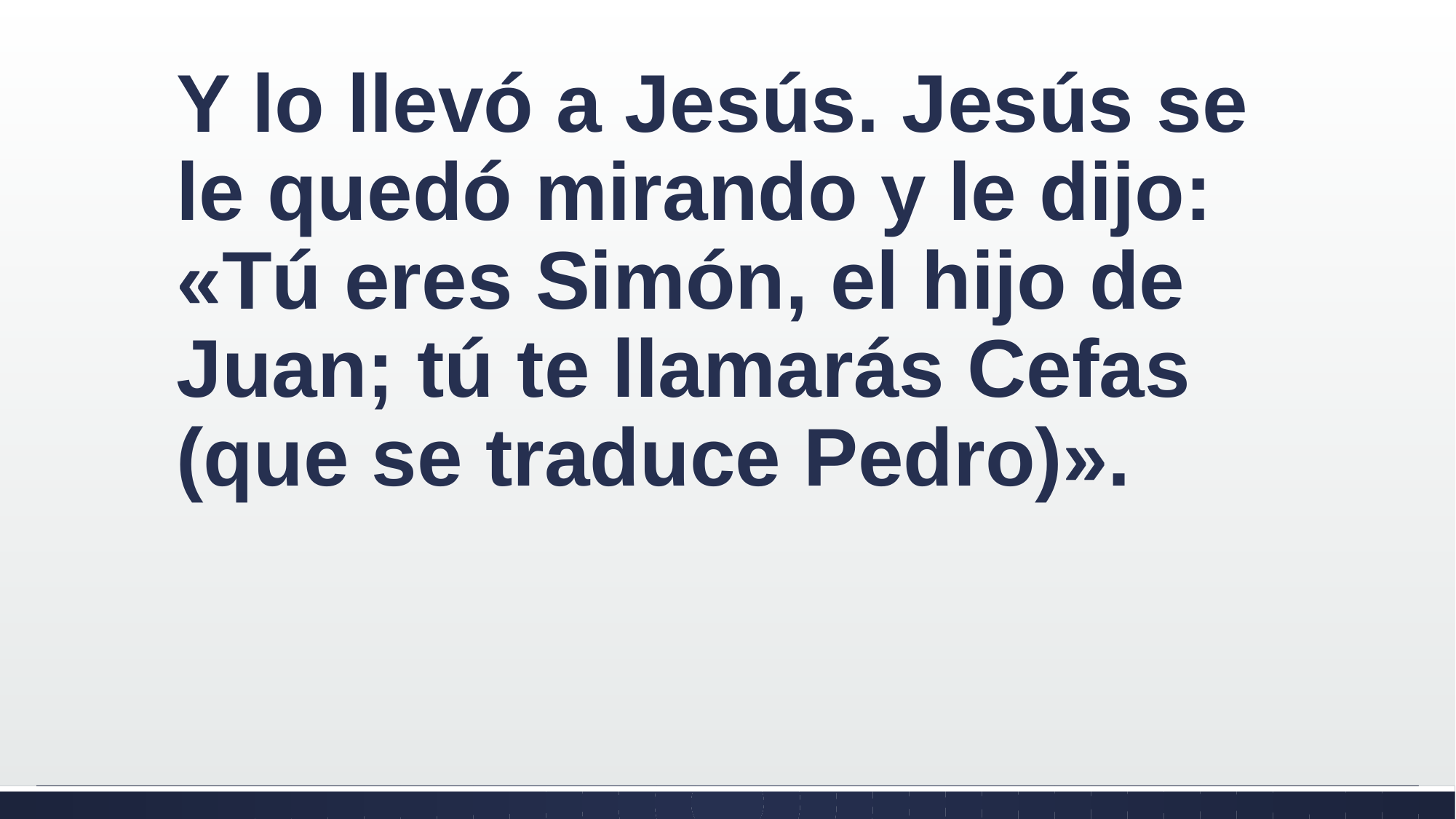

#
Y lo llevó a Jesús. Jesús se le quedó mirando y le dijo: «Tú eres Simón, el hijo de Juan; tú te llamarás Cefas (que se traduce Pedro)».